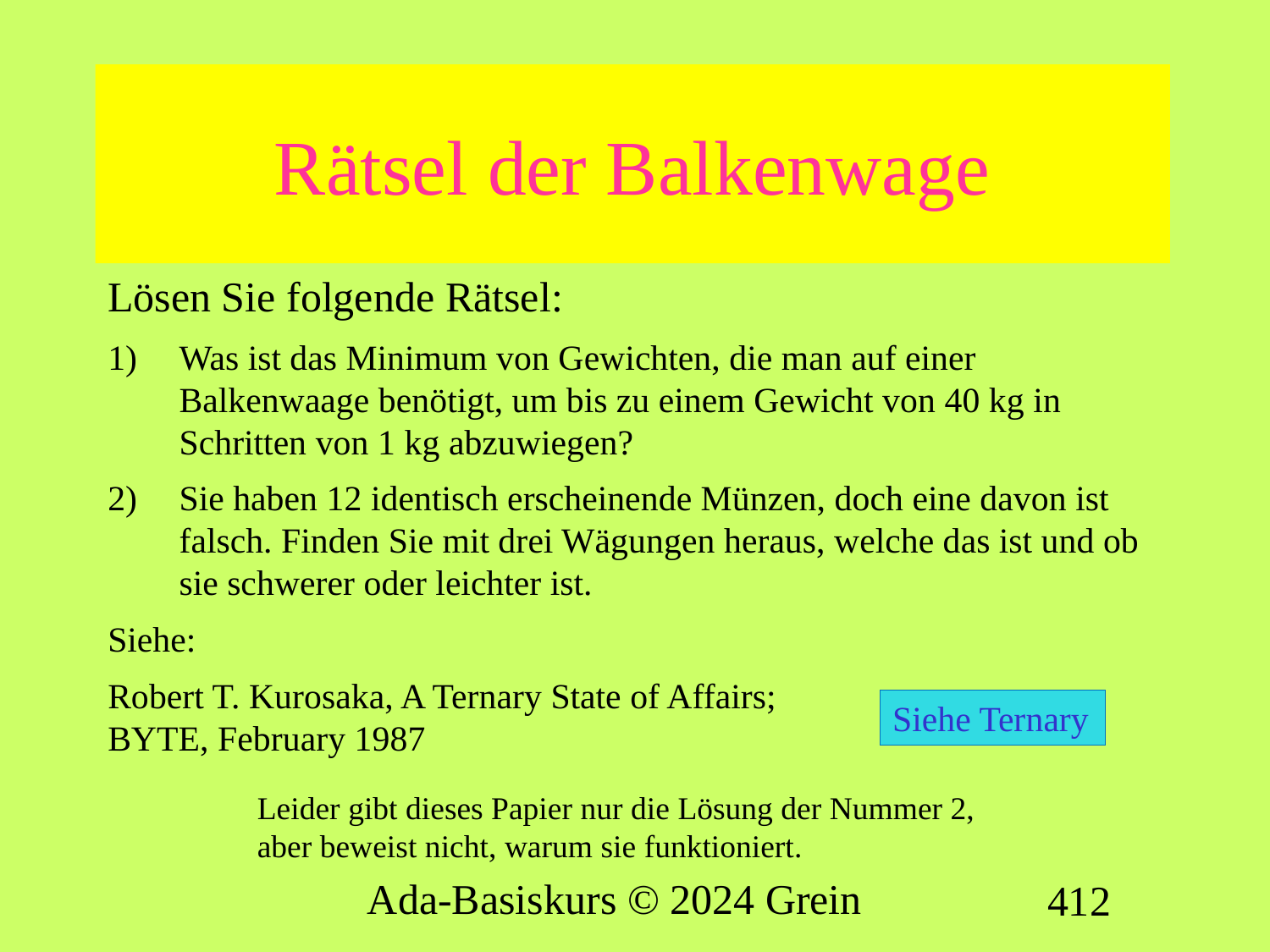

# Rätsel der Balkenwage
Lösen Sie folgende Rätsel:
Was ist das Minimum von Gewichten, die man auf einer Balkenwaage benötigt, um bis zu einem Gewicht von 40 kg in Schritten von 1 kg abzuwiegen?
Sie haben 12 identisch erscheinende Münzen, doch eine davon ist falsch. Finden Sie mit drei Wägungen heraus, welche das ist und ob sie schwerer oder leichter ist.
Siehe:
Robert T. Kurosaka, A Ternary State of Affairs;
BYTE, February 1987

Leider gibt dieses Papier nur die Lösung der Nummer 2,
aber beweist nicht, warum sie funktioniert.
Siehe Ternary
Ada-Basiskurs © 2024 Grein
412